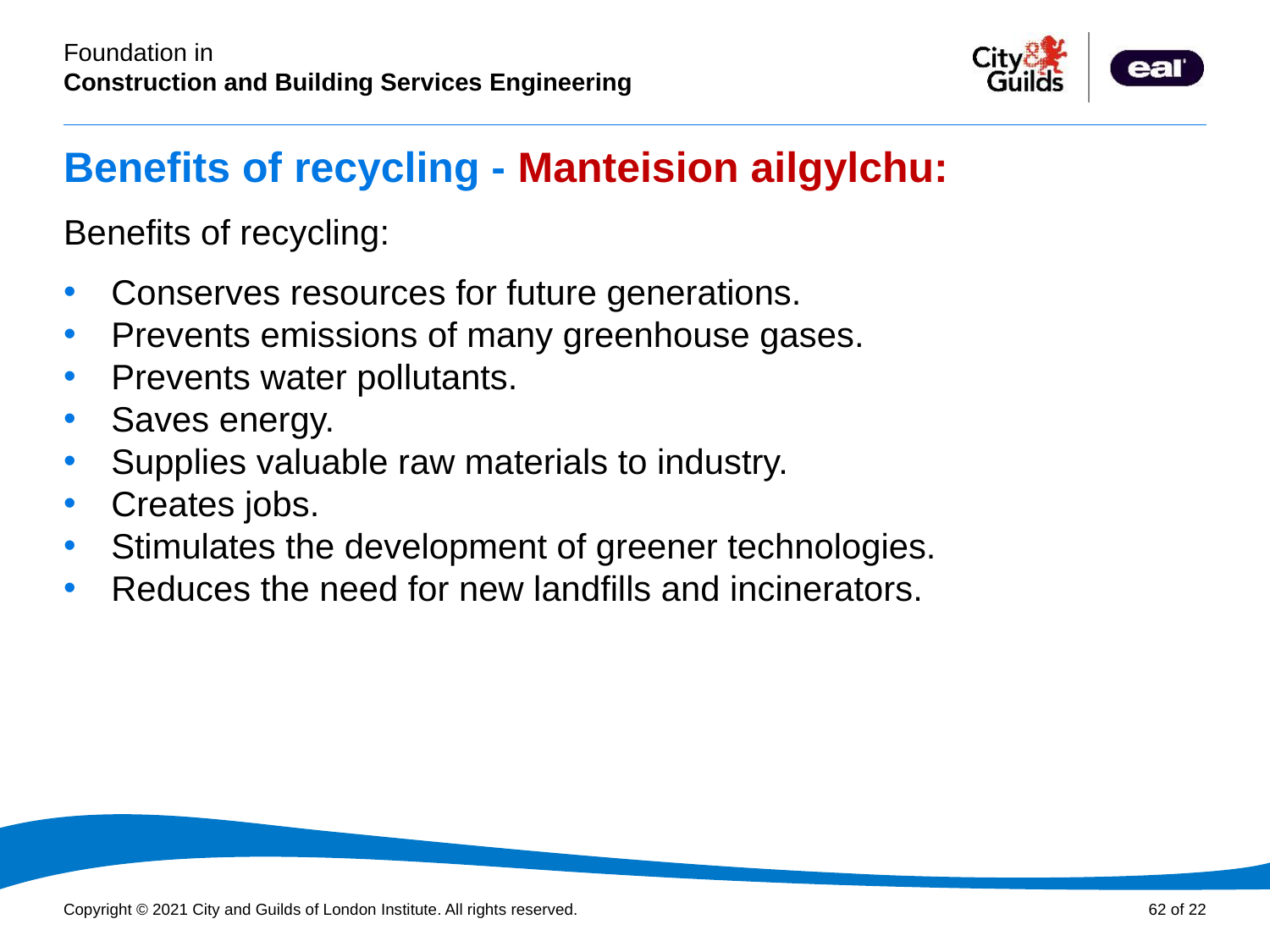

# Benefits of recycling - Manteision ailgylchu:
Benefits of recycling:
Conserves resources for future generations.
Prevents emissions of many greenhouse gases.
Prevents water pollutants.
Saves energy.
Supplies valuable raw materials to industry.
Creates jobs.
Stimulates the development of greener technologies.
Reduces the need for new landfills and incinerators.